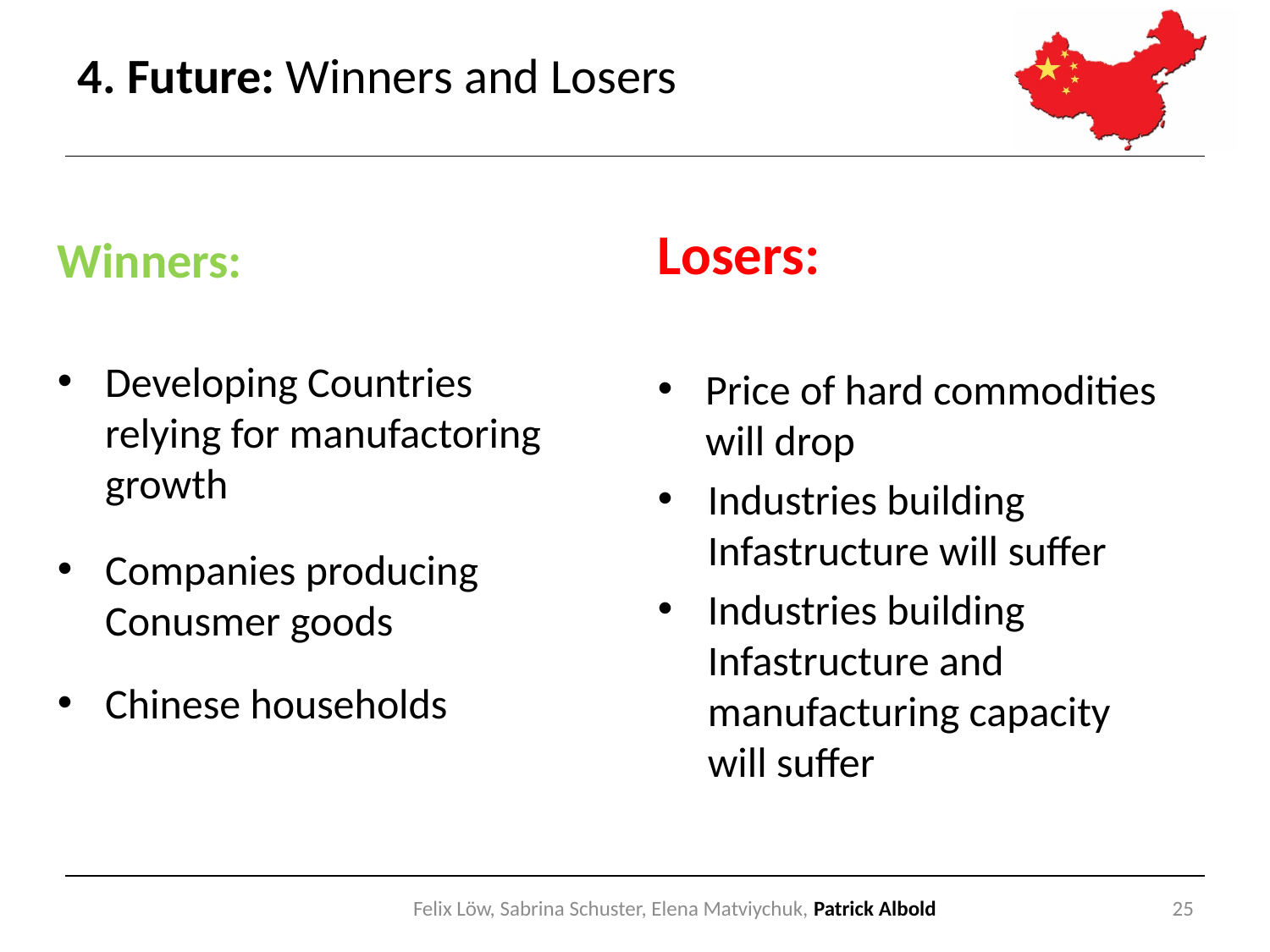

# 4. Future: Winners and Losers
Losers:
Price of hard commodities will drop
Industries building Infastructure will suffer
Industries building
Infastructure and manufacturing capacity  will suffer
Winners:
Developing Countries relying for manufactoring growth

Companies producing Conusmer goods
Chinese households
Felix Löw, Sabrina Schuster, Elena Matviychuk, Patrick Albold
25